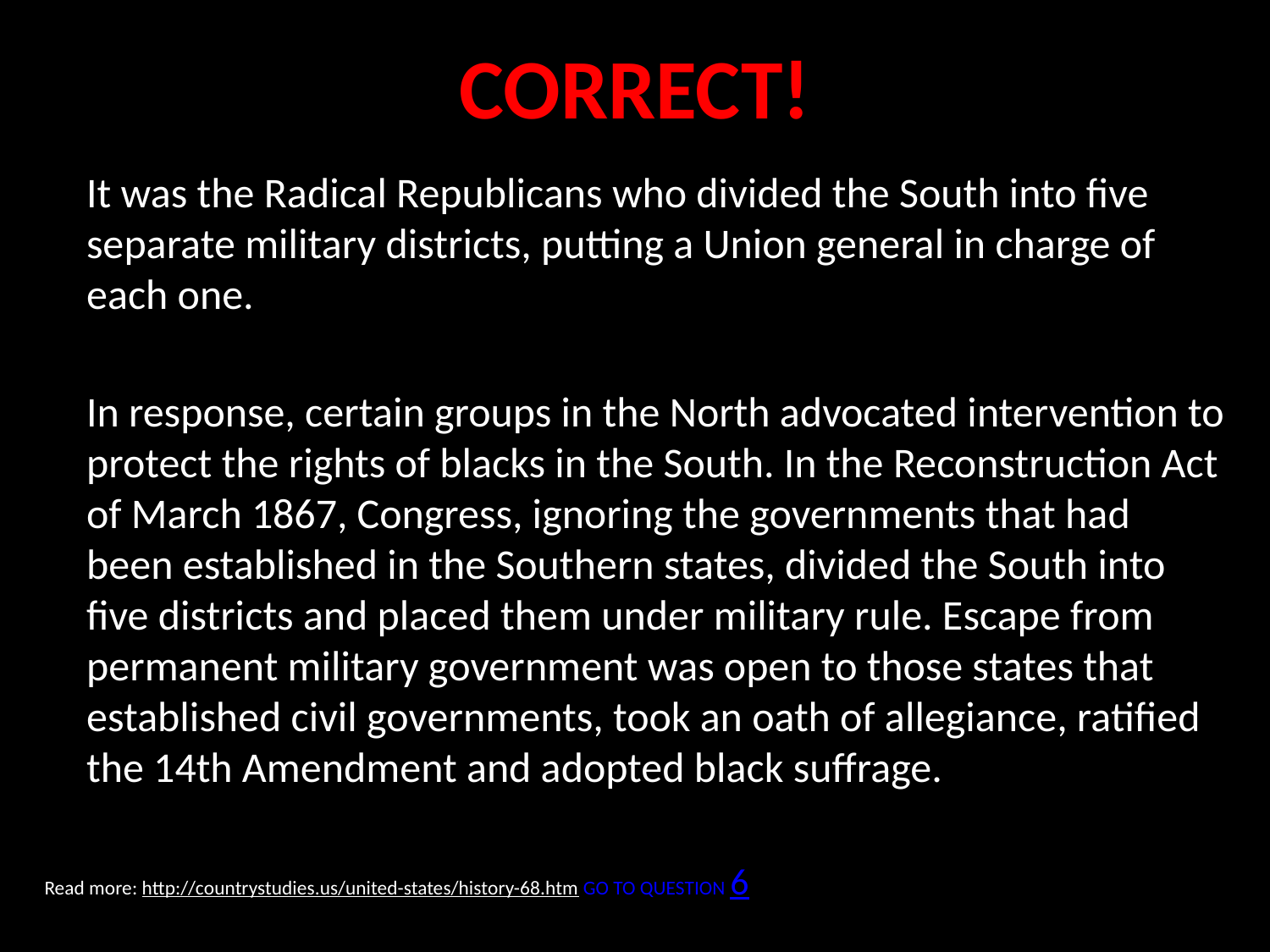

# CORRECT!
	It was the Radical Republicans who divided the South into five separate military districts, putting a Union general in charge of each one.

	In response, certain groups in the North advocated intervention to protect the rights of blacks in the South. In the Reconstruction Act of March 1867, Congress, ignoring the governments that had been established in the Southern states, divided the South into five districts and placed them under military rule. Escape from permanent military government was open to those states that established civil governments, took an oath of allegiance, ratified the 14th Amendment and adopted black suffrage.

Read more: http://countrystudies.us/united-states/history-68.htm GO TO QUESTION 6